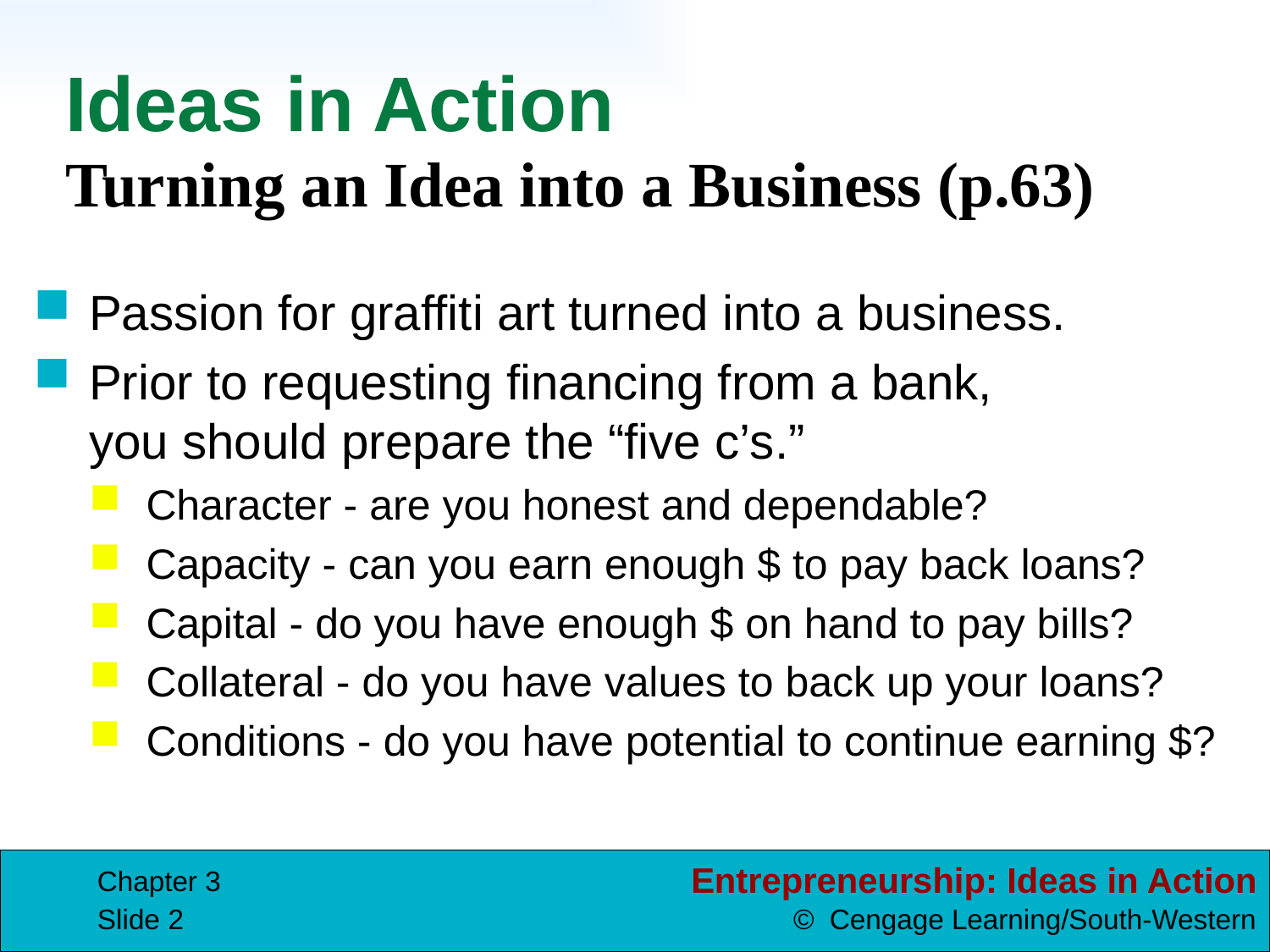

# Ideas in Action
Turning an Idea into a Business (p.63)
Passion for graffiti art turned into a business.
Prior to requesting financing from a bank,
you should prepare the “five c’s.”
Character - are you honest and dependable?
Capacity - can you earn enough $ to pay back loans?
Capital - do you have enough $ on hand to pay bills?
Collateral - do you have values to back up your loans?
Conditions - do you have potential to continue earning $?
Chapter 3
Slide 2